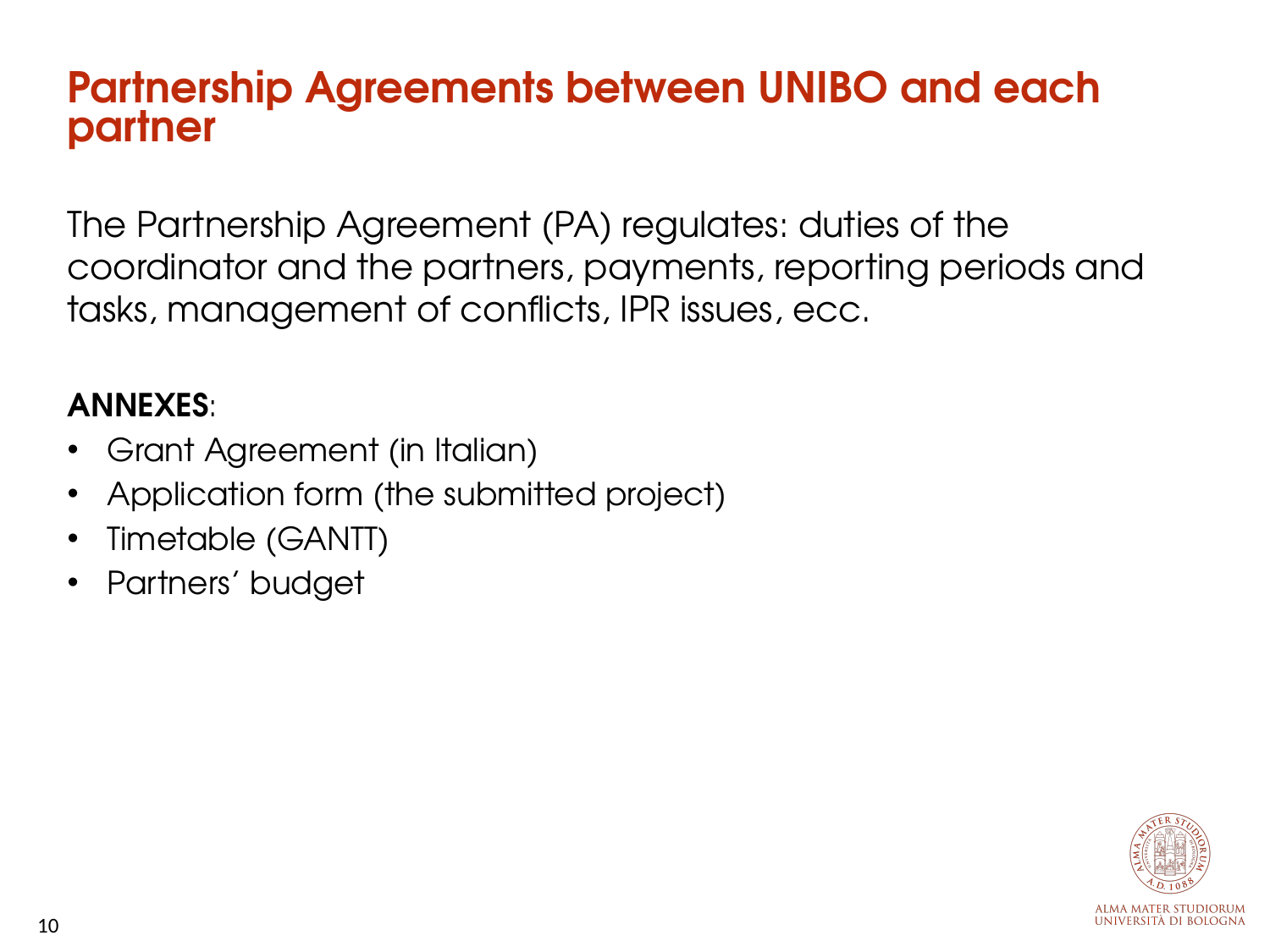

Partnership Agreements between UNIBO and each partner
The Partnership Agreement (PA) regulates: duties of the coordinator and the partners, payments, reporting periods and tasks, management of conflicts, IPR issues, ecc.

ANNEXES:
Grant Agreement (in Italian)
Application form (the submitted project)
Timetable (GANTT)
Partners’ budget